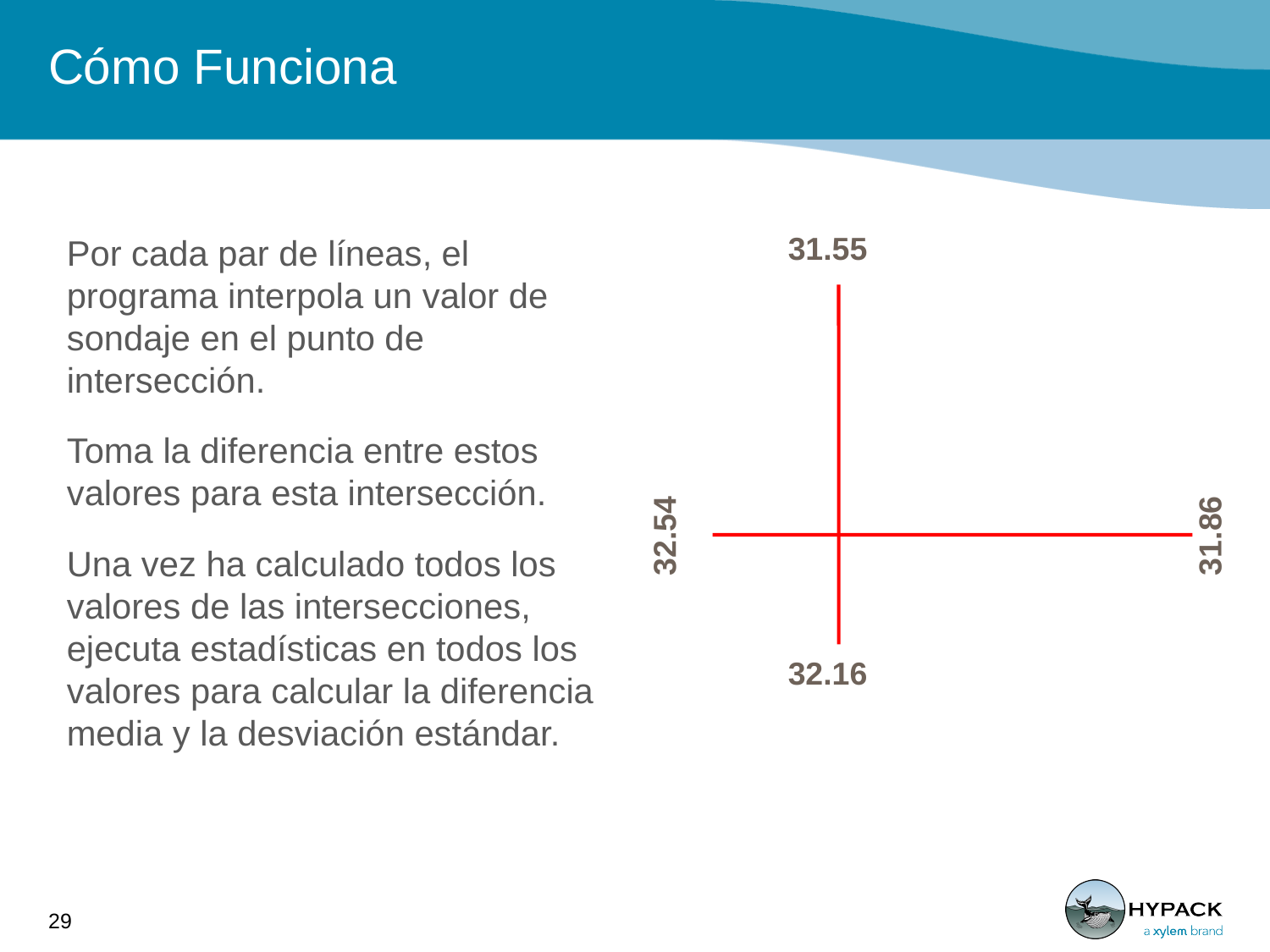

# Cómo Funciona
31.55

32.54
31.86

32.16
Por cada par de líneas, el programa interpola un valor de sondaje en el punto de intersección.
Toma la diferencia entre estos valores para esta intersección.
Una vez ha calculado todos los valores de las intersecciones, ejecuta estadísticas en todos los valores para calcular la diferencia media y la desviación estándar.
29